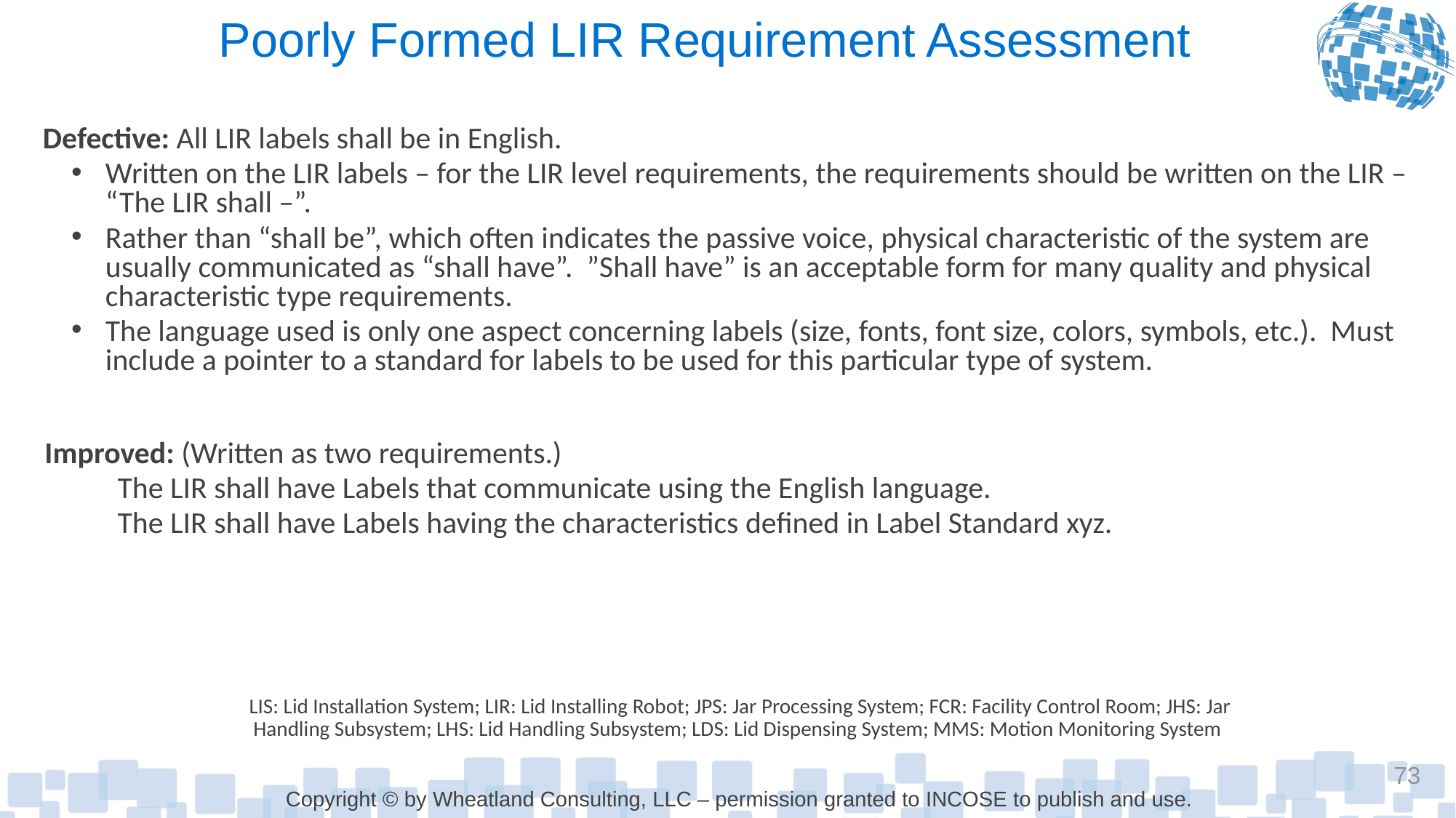

# Poorly Formed LIR Requirement Assessment
Defective: All LIR labels shall be in English.
Written on the LIR labels – for the LIR level requirements, the requirements should be written on the LIR – “The LIR shall –”.
Rather than “shall be”, which often indicates the passive voice, physical characteristic of the system are usually communicated as “shall have”.  ”Shall have” is an acceptable form for many quality and physical characteristic type requirements.
The language used is only one aspect concerning labels (size, fonts, font size, colors, symbols, etc.).  Must include a pointer to a standard for labels to be used for this particular type of system.

Improved: (Written as two requirements.)
The LIR shall have Labels that communicate using the English language.
The LIR shall have Labels having the characteristics defined in Label Standard xyz.

LIS: Lid Installation System; LIR: Lid Installing Robot; JPS: Jar Processing System; FCR: Facility Control Room; JHS: Jar Handling Subsystem; LHS: Lid Handling Subsystem; LDS: Lid Dispensing System; MMS: Motion Monitoring System
73
Copyright © by Wheatland Consulting, LLC – permission granted to INCOSE to publish and use.